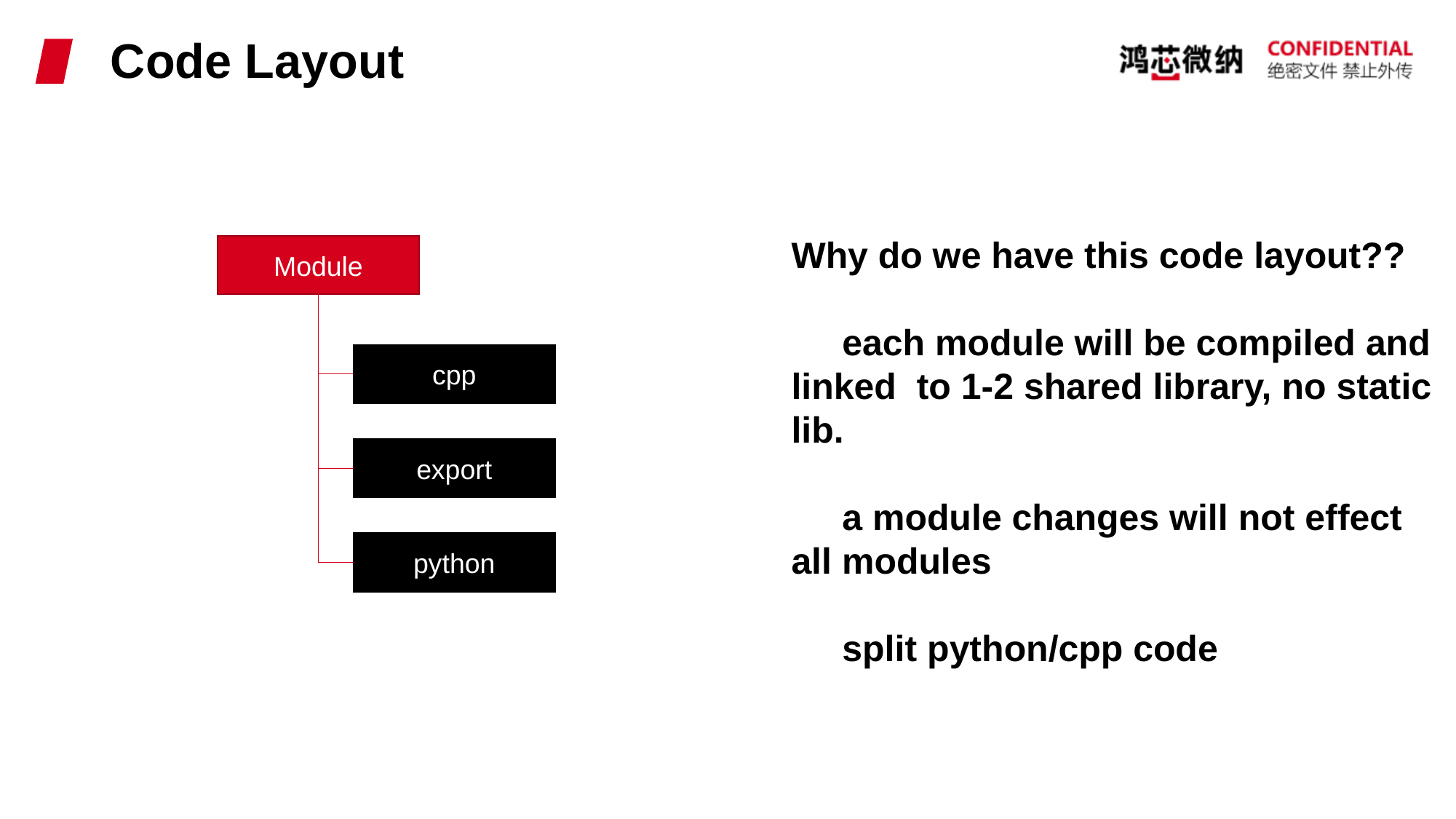

# Code Layout
Why do we have this code layout??

     each module will be compiled and linked  to 1-2 shared library, no static lib.

     a module changes will not effect all modules

     split python/cpp code
Module
cpp
export
python